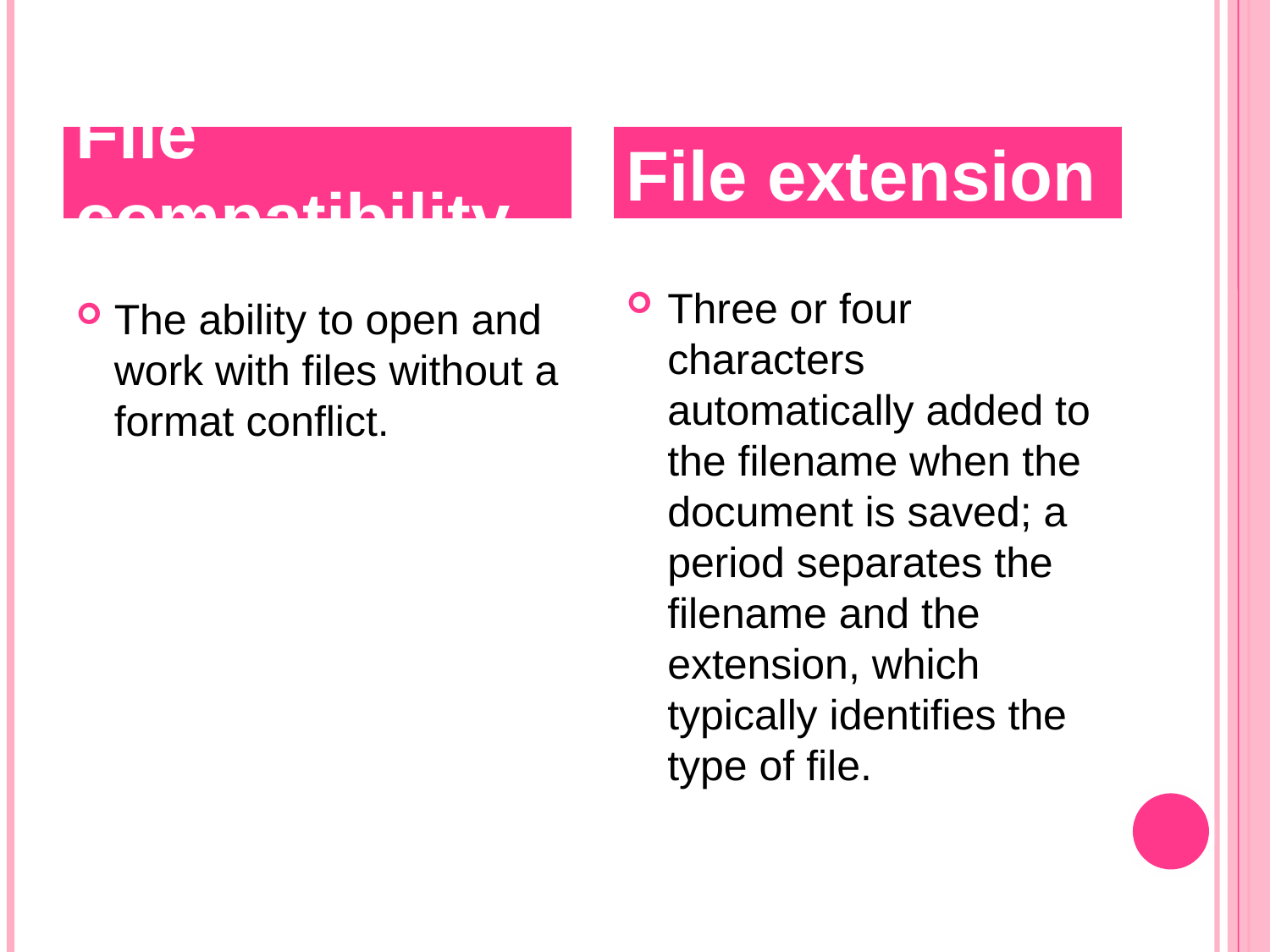

File compatibility
File extension
Three or four characters automatically added to the filename when the document is saved; a period separates the filename and the extension, which typically identifies the type of file.
The ability to open and work with files without a format conflict.